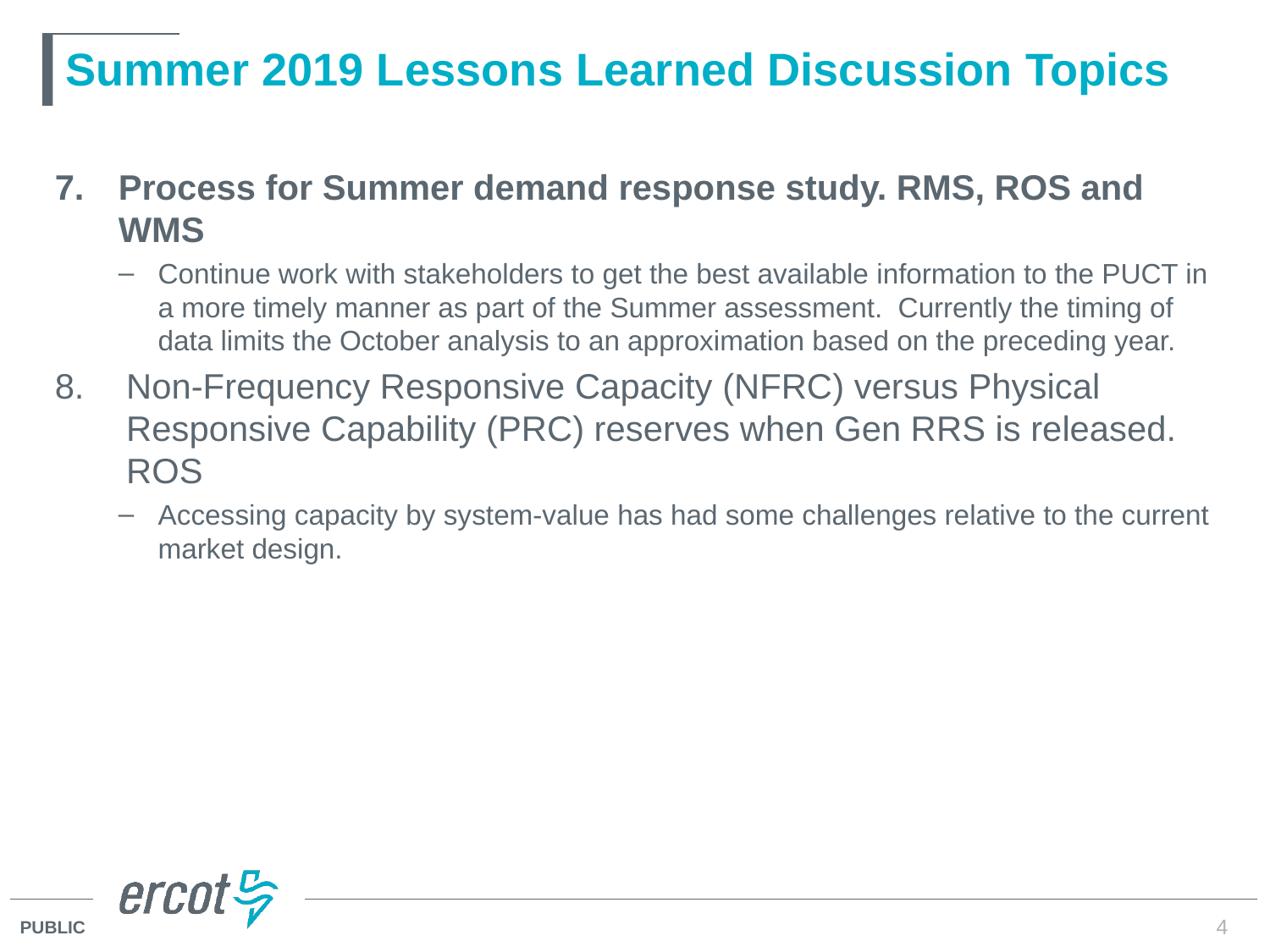

# Summer 2019 Lessons Learned Discussion Topics

Process for Summer demand response study. RMS, ROS and WMS
Continue work with stakeholders to get the best available information to the PUCT in a more timely manner as part of the Summer assessment.  Currently the timing of data limits the October analysis to an approximation based on the preceding year.
Non-Frequency Responsive Capacity (NFRC) versus Physical Responsive Capability (PRC) reserves when Gen RRS is released. ROS
Accessing capacity by system-value has had some challenges relative to the current market design.

4